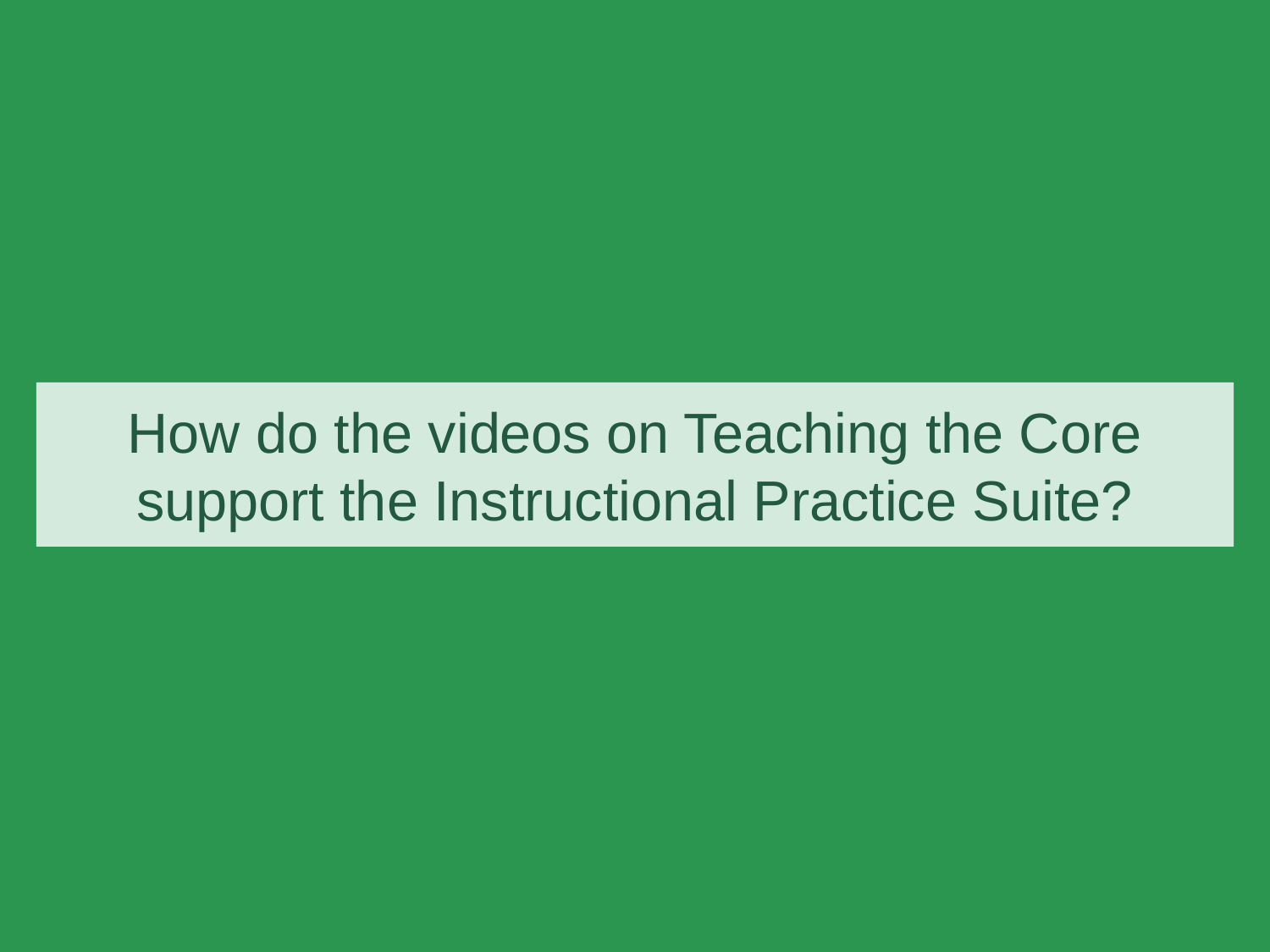

# How do the videos on Teaching the Core support the Instructional Practice Suite?